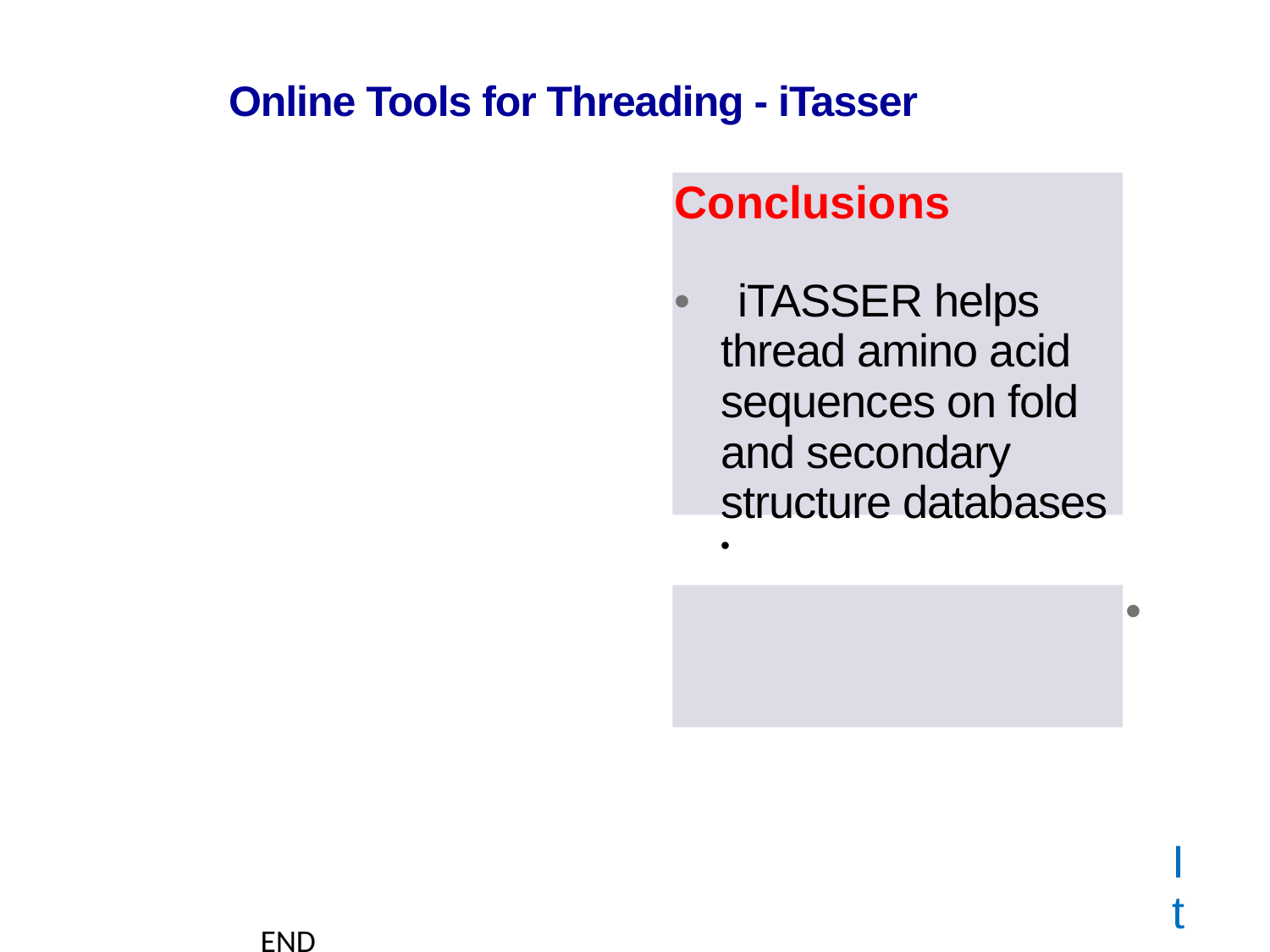

Online Tools for Threading - iTasser
Conclusions
•    iTASSER helps thread amino acid sequences on fold and secondary structure databases •
•    It also helps predict function of structures output.
END